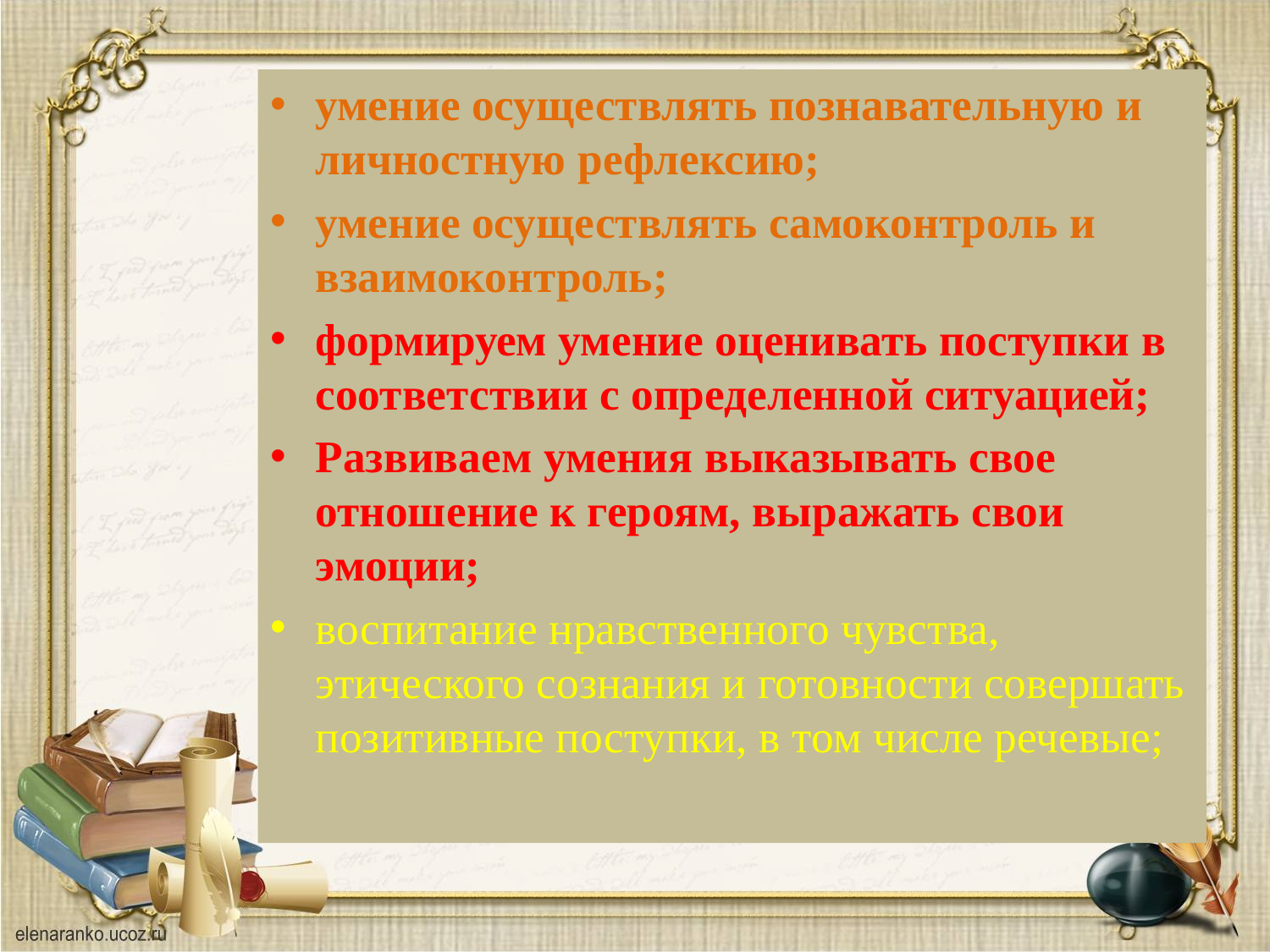

умение осуществлять познавательную и личностную рефлексию;
умение осуществлять самоконтроль и взаимоконтроль;
формируем умение оценивать поступки в соответствии с определенной ситуацией;
Развиваем умения выказывать свое отношение к героям, выражать свои эмоции;
воспитание нравственного чувства, этического сознания и готовности совершать позитивные поступки, в том числе речевые;